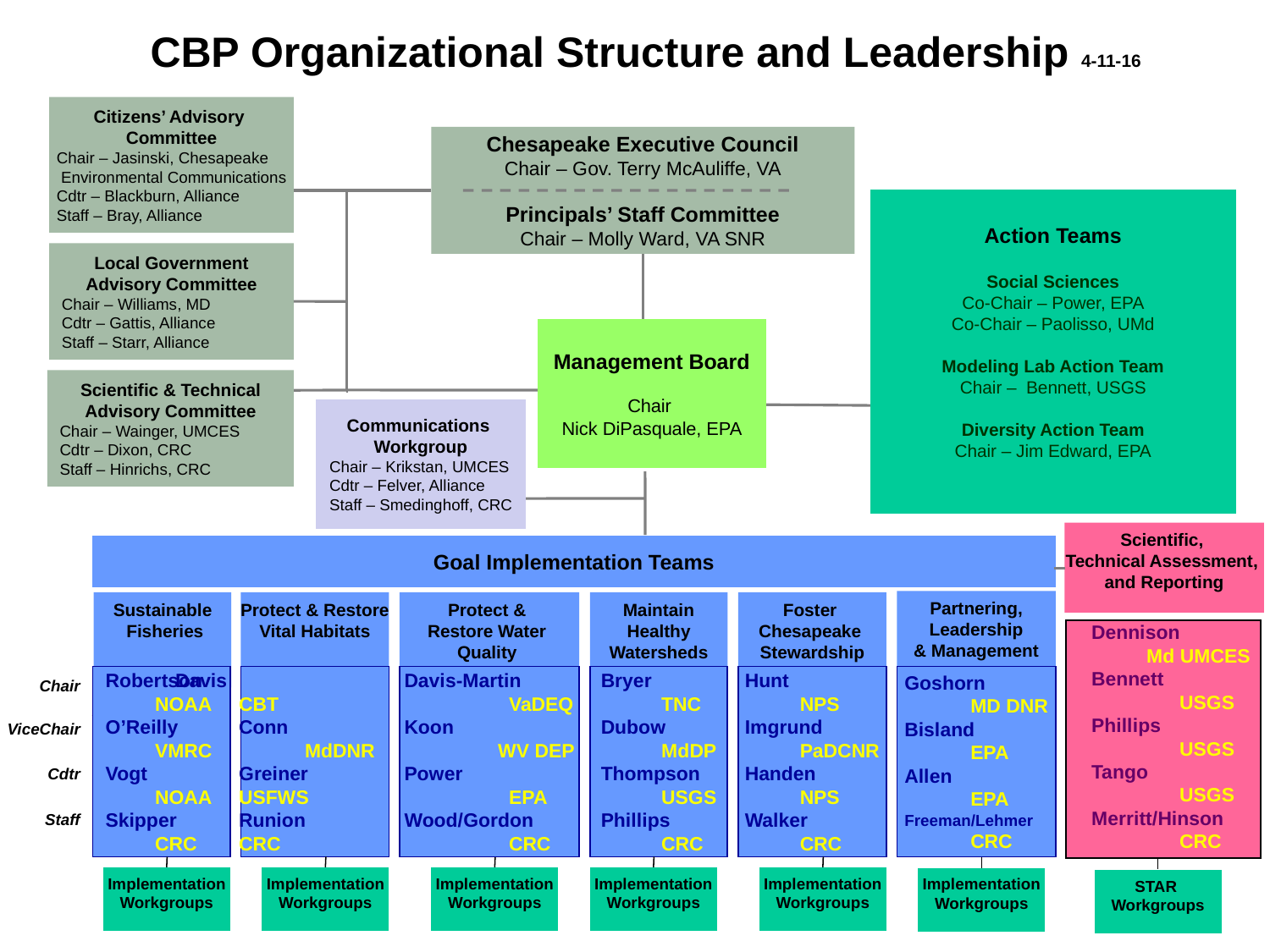

CBP Organizational Structure and Leadership 4-11-16
Citizens’ Advisory
Committee
Chair – Jasinski, Chesapeake
 Environmental Communications
Cdtr – Blackburn, Alliance
Staff – Bray, Alliance
Chesapeake Executive Council
Chair – Gov. Terry McAuliffe, VA

Principals’ Staff Committee
Chair – Molly Ward, VA SNR
Action Teams

Social Sciences
Co-Chair – Power, EPA
Co-Chair – Paolisso, UMd

Modeling Lab Action Team
Chair –  Bennett, USGS

Diversity Action Team
Chair – Jim Edward, EPA

Local Government
Advisory Committee
Chair – Williams, MD
Cdtr – Gattis, Alliance
Staff – Starr, Alliance
Management Board

Chair
Nick DiPasquale, EPA
Scientific & Technical
Advisory Committee
Chair – Wainger, UMCES
Cdtr – Dixon, CRC
Staff – Hinrichs, CRC

Communications
Workgroup
Chair – Krikstan, UMCES
Cdtr – Felver, Alliance
Staff – Smedinghoff, CRC

Scientific,
Technical Assessment,
and Reporting
Goal Implementation Teams
Partnering,
Leadership
& Management
Sustainable
 Fisheries
Protect & Restore
 Vital Habitats
Protect &
Restore Water
Quality
Maintain
Healthy
Watersheds
Foster
Chesapeake
Stewardship
Dennison
          Md UMCES
Bennett
                USGS
Phillips
                USGS
Tango
                USGS
Merritt/Hinson
                CRC
Chair

ViceChair

Cdtr

Staff
Robertson
         NOAA
O’Reilly
         VMRC
Vogt
         NOAA
Skipper
         CRC
Davis
CBT
Conn
            MdDNR
Greiner
USFWS
Runion
CRC
Davis-Martin
                   VaDEQ
Koon
                 WV DEP
Power
                   EPA
Wood/Gordon
                   CRC
Bryer
           TNC
Dubow
           MdDP
Thompson
           USGS
Phillips
           CRC
Hunt
          NPS
Imgrund
          PaDCNR
Handen
          NPS
Walker
          CRC
Goshorn
            MD DNR
Bisland
            EPA
Allen
            EPA
Freeman/Lehmer
            CRC

Implementation
Workgroups

Implementation
Workgroups

Implementation
Workgroups

Implementation
Workgroups

Implementation
Workgroups

Implementation
Workgroups

STAR
Workgroups